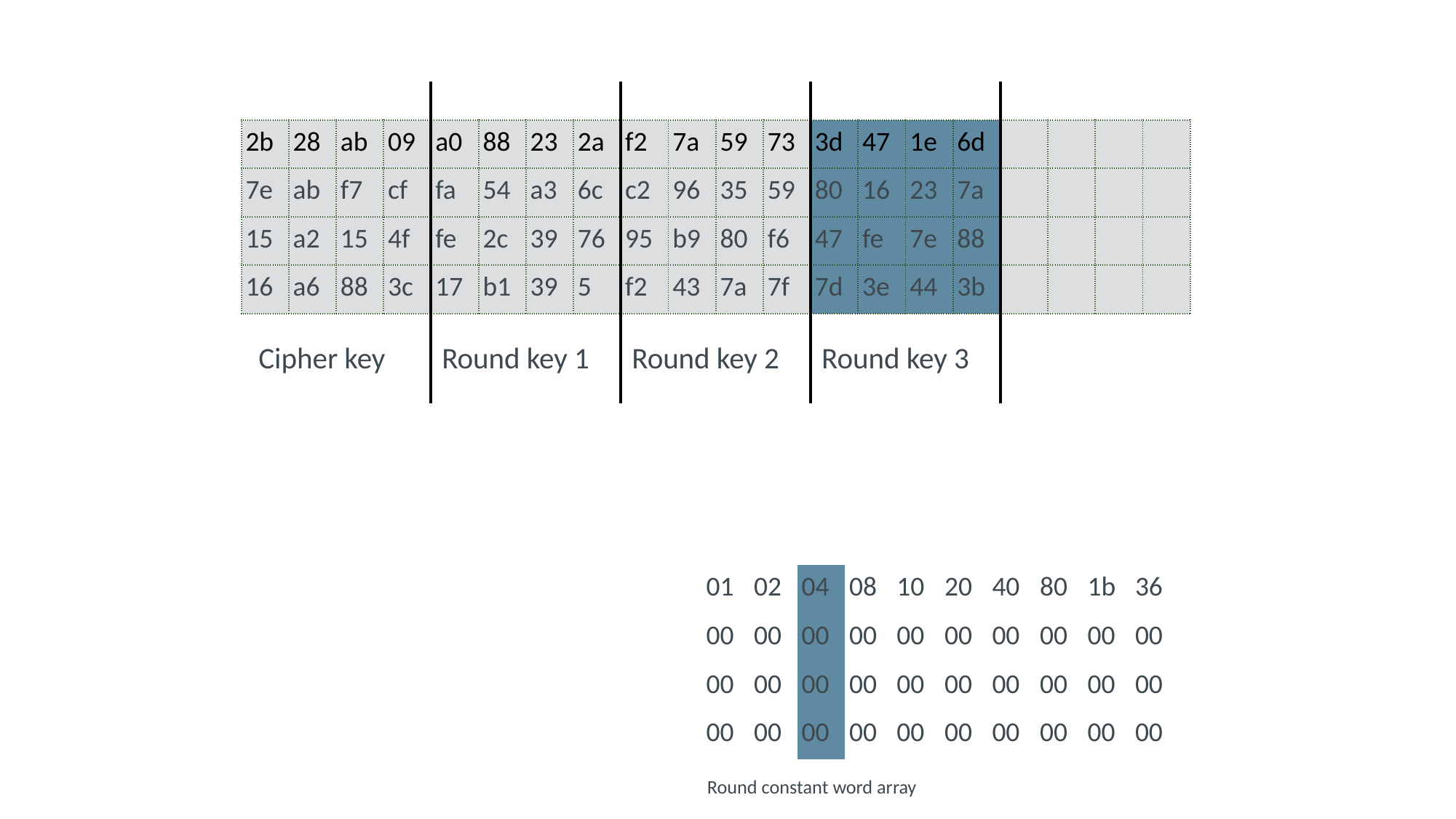

| 2b | 28 | ab | 09 | a0 | 88 | 23 | 2a | f2 | 7a | 59 | 73 | 3d | 47 | 1e | 6d |  |  |  |  |
| --- | --- | --- | --- | --- | --- | --- | --- | --- | --- | --- | --- | --- | --- | --- | --- | --- | --- | --- | --- |
| 7e | ab | f7 | cf | fa | 54 | a3 | 6c | c2 | 96 | 35 | 59 | 80 | 16 | 23 | 7a |  |  |  |  |
| 15 | a2 | 15 | 4f | fe | 2c | 39 | 76 | 95 | b9 | 80 | f6 | 47 | fe | 7e | 88 |  |  |  |  |
| 16 | a6 | 88 | 3c | 17 | b1 | 39 | 5 | f2 | 43 | 7a | 7f | 7d | 3e | 44 | 3b |  |  |  |  |
Cipher key
Round key 1
Round key 2
Round key 3
| 01 | 02 | 04 | 08 | 10 | 20 | 40 | 80 | 1b | 36 |
| --- | --- | --- | --- | --- | --- | --- | --- | --- | --- |
| 00 | 00 | 00 | 00 | 00 | 00 | 00 | 00 | 00 | 00 |
| 00 | 00 | 00 | 00 | 00 | 00 | 00 | 00 | 00 | 00 |
| 00 | 00 | 00 | 00 | 00 | 00 | 00 | 00 | 00 | 00 |
Round constant word array